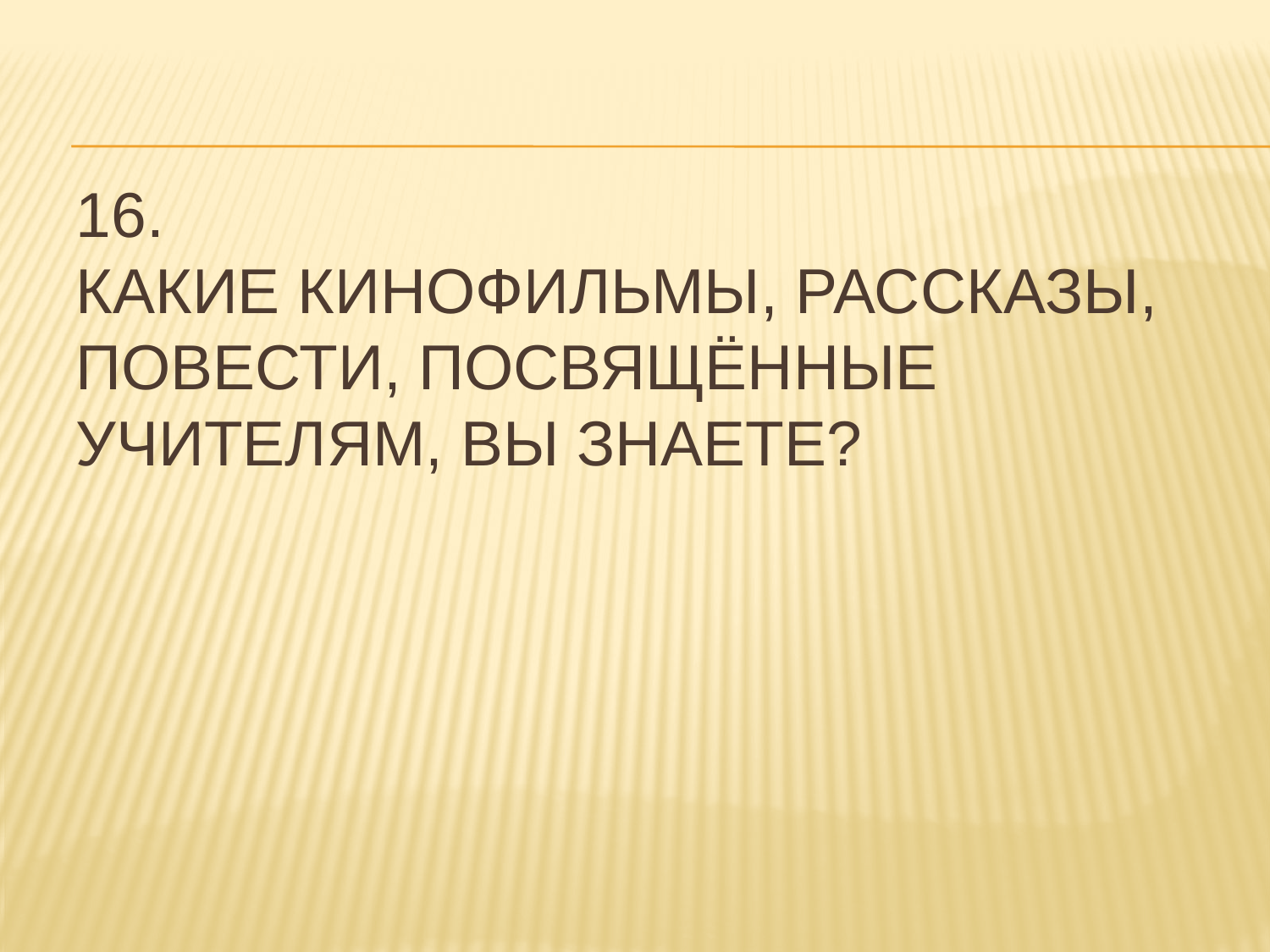

# 16. Какие кинофильмы, рассказы, повести, посвящённые учителям, вы знаете?